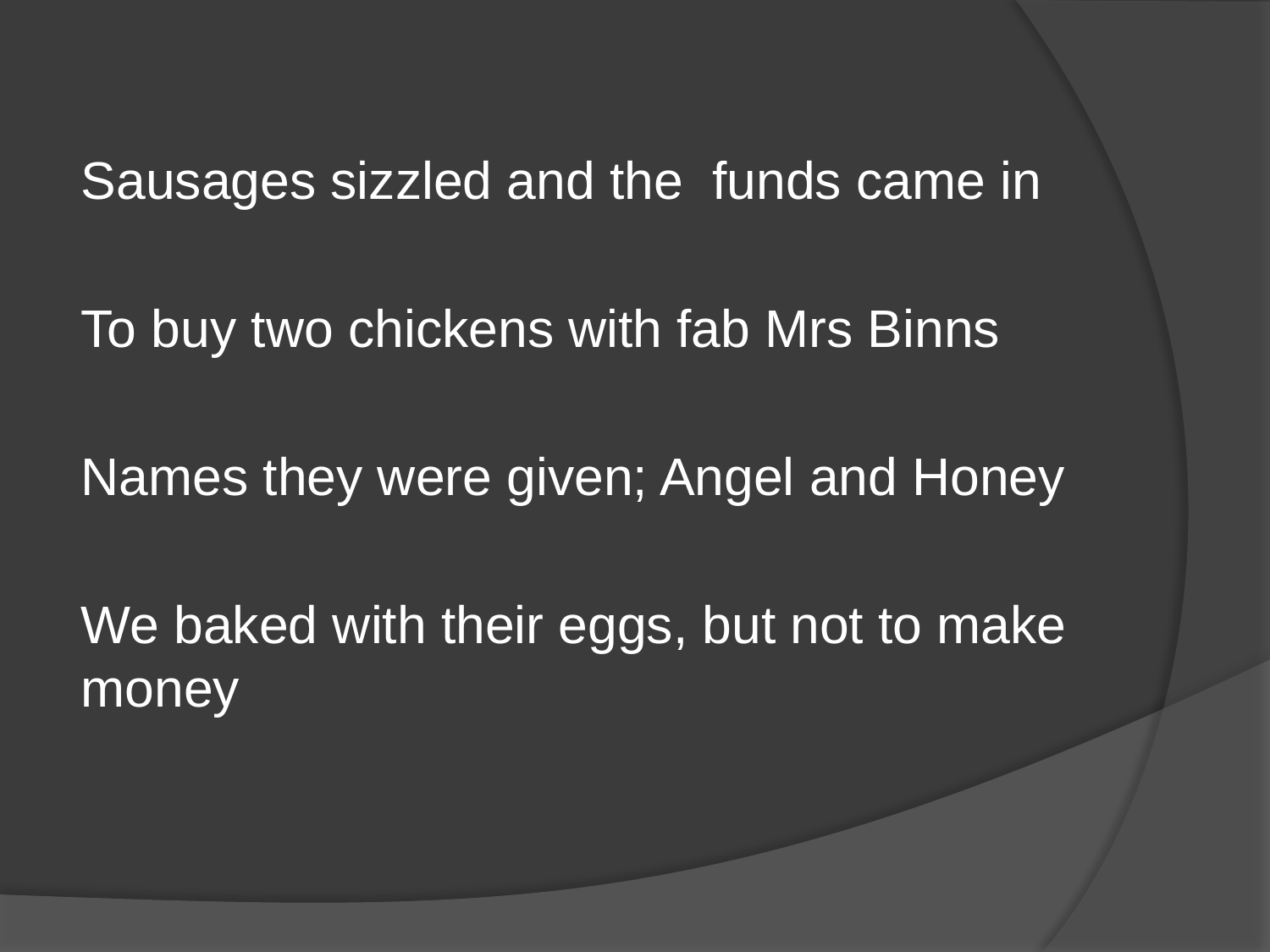

Sausages sizzled and the  funds came in

To buy two chickens with fab Mrs Binns

Names they were given; Angel and Honey

We baked with their eggs, but not to make money